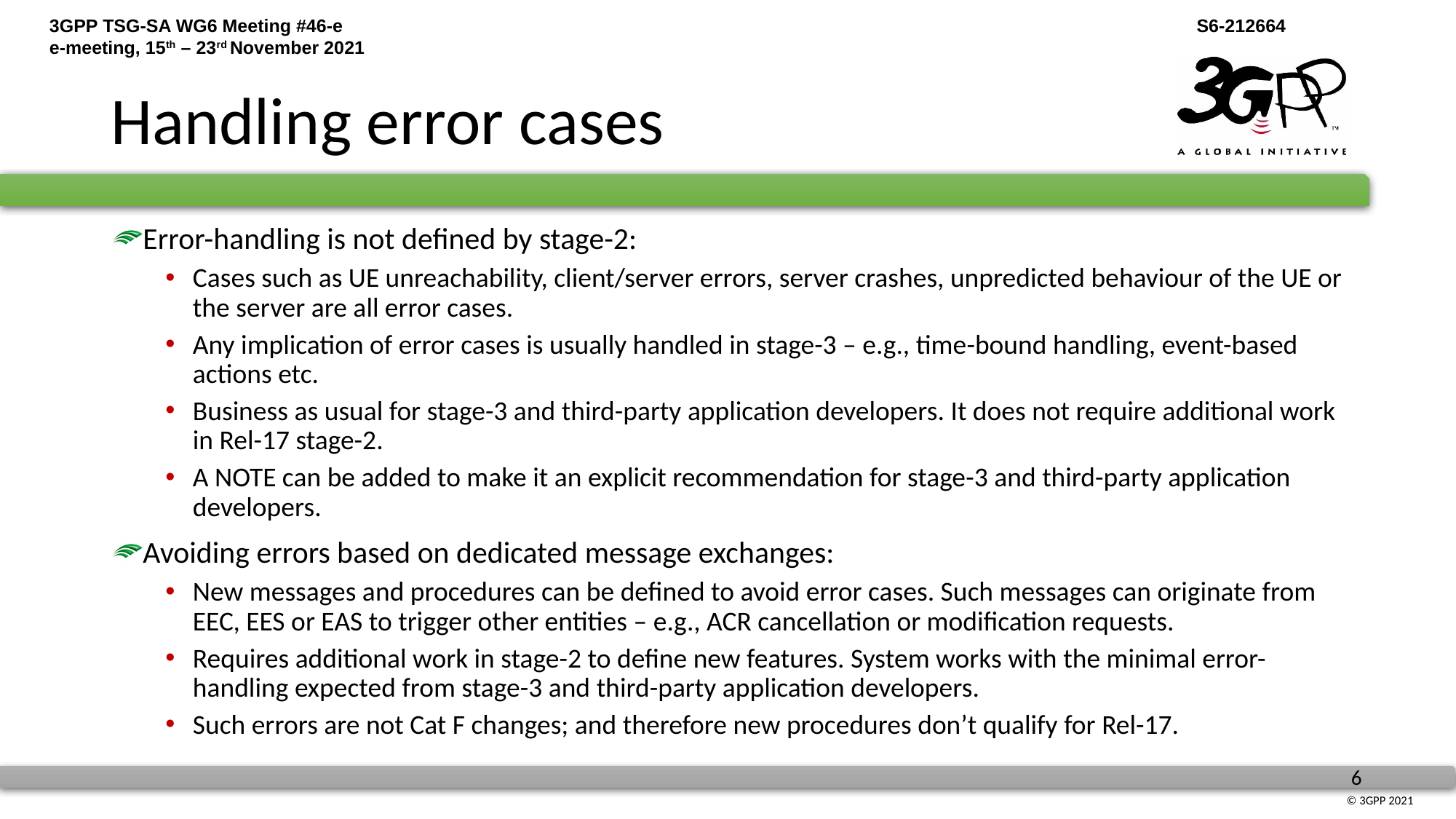

# Handling error cases
Error-handling is not defined by stage-2:
Cases such as UE unreachability, client/server errors, server crashes, unpredicted behaviour of the UE or the server are all error cases.
Any implication of error cases is usually handled in stage-3 – e.g., time-bound handling, event-based actions etc.
Business as usual for stage-3 and third-party application developers. It does not require additional work in Rel-17 stage-2.
A NOTE can be added to make it an explicit recommendation for stage-3 and third-party application developers.
Avoiding errors based on dedicated message exchanges:
New messages and procedures can be defined to avoid error cases. Such messages can originate from EEC, EES or EAS to trigger other entities – e.g., ACR cancellation or modification requests.
Requires additional work in stage-2 to define new features. System works with the minimal error-handling expected from stage-3 and third-party application developers.
Such errors are not Cat F changes; and therefore new procedures don’t qualify for Rel-17.